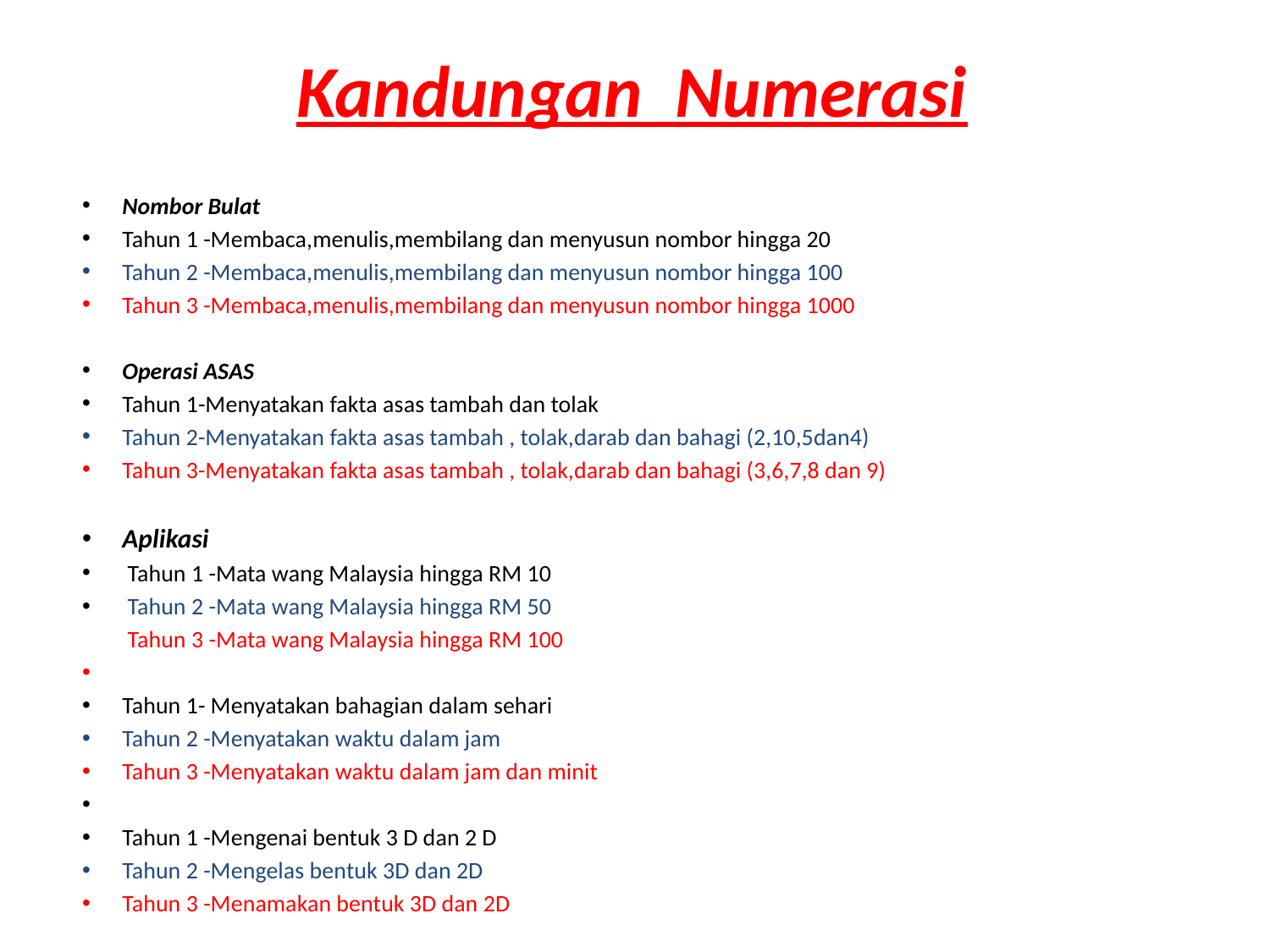

# Kandungan  Numerasi

Nombor Bulat
Tahun 1 -Membaca,menulis,membilang dan menyusun nombor hingga 20
Tahun 2 -Membaca,menulis,membilang dan menyusun nombor hingga 100
Tahun 3 -Membaca,menulis,membilang dan menyusun nombor hingga 1000

Operasi ASAS
Tahun 1-Menyatakan fakta asas tambah dan tolak
Tahun 2-Menyatakan fakta asas tambah , tolak,darab dan bahagi (2,10,5dan4)
Tahun 3-Menyatakan fakta asas tambah , tolak,darab dan bahagi (3,6,7,8 dan 9)

Aplikasi
 Tahun 1 -Mata wang Malaysia hingga RM 10
 Tahun 2 -Mata wang Malaysia hingga RM 50
	 Tahun 3 -Mata wang Malaysia hingga RM 100

Tahun 1- Menyatakan bahagian dalam sehari
Tahun 2 -Menyatakan waktu dalam jam
Tahun 3 -Menyatakan waktu dalam jam dan minit

Tahun 1 -Mengenai bentuk 3 D dan 2 D
Tahun 2 -Mengelas bentuk 3D dan 2D
Tahun 3 -Menamakan bentuk 3D dan 2D